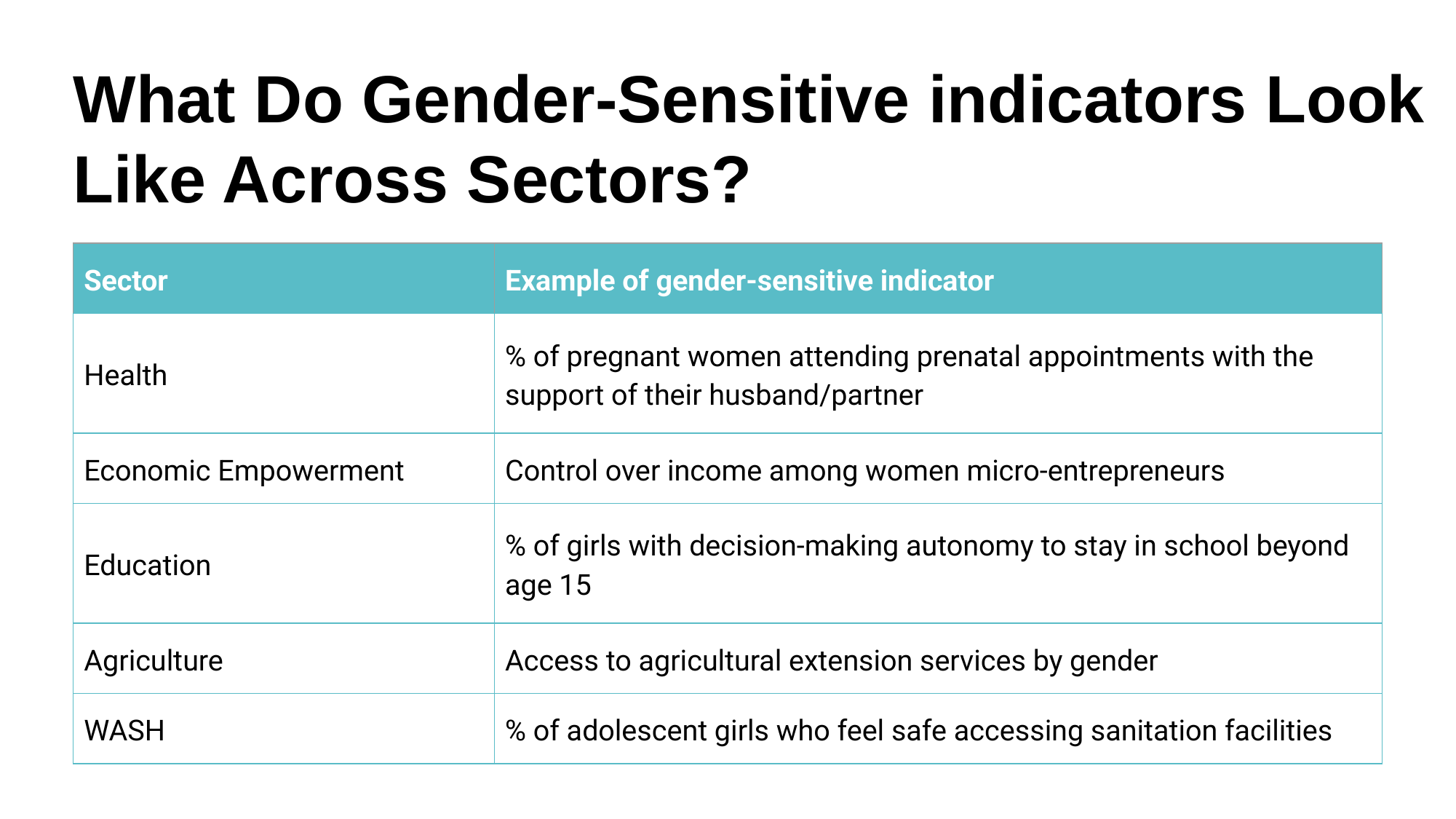

What Do Gender-Sensitive indicators Look Like Across Sectors?

| Sector | Example of gender-sensitive indicator |
| --- | --- |
| Health | % of pregnant women attending prenatal appointments with the support of their husband/partner |
| Economic Empowerment | Control over income among women micro-entrepreneurs |
| Education | % of girls with decision-making autonomy to stay in school beyond age 15 |
| Agriculture | Access to agricultural extension services by gender |
| WASH | % of adolescent girls who feel safe accessing sanitation facilities |